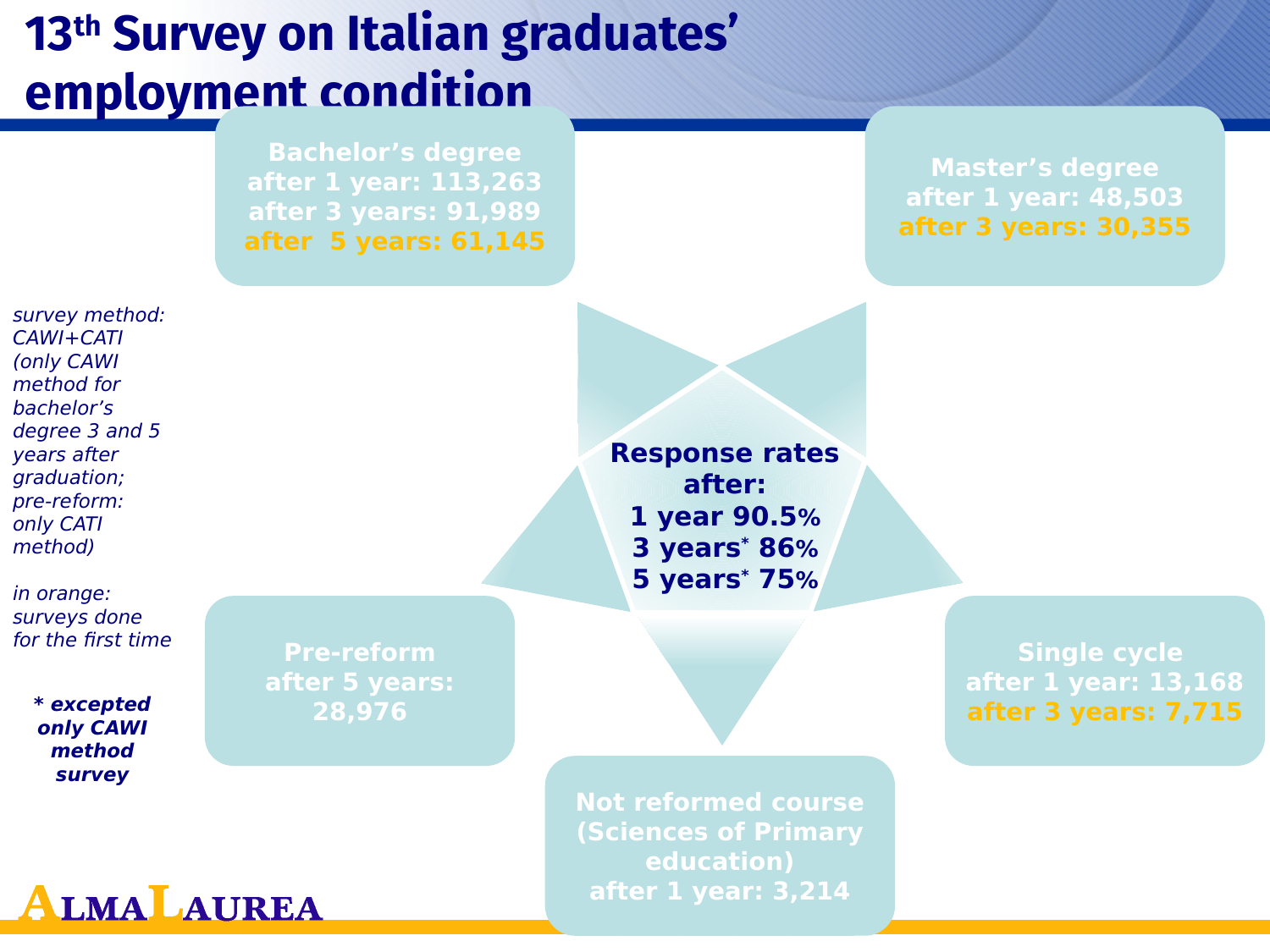

# 13th Survey on Italian graduates’ employment condition
Bachelor’s degree
after 1 year: 113,263
after 3 years: 91,989
after  5 years: 61,145
Master’s degree
after 1 year: 48,503
after 3 years: 30,355

survey method: CAWI+CATI
(only CAWI method for bachelor’s degree 3 and 5 years after graduation;
pre-reform:
only CATI method)

in orange: surveys done
for the first time

Response rates
after:
1 year 90.5%
3 years* 86%
5 years* 75%

Pre-reform
after 5 years: 28,976
Single cycle
after 1 year: 13,168
after 3 years: 7,715

* excepted only CAWI method survey
Not reformed course (Sciences of Primary education)
after 1 year: 3,214